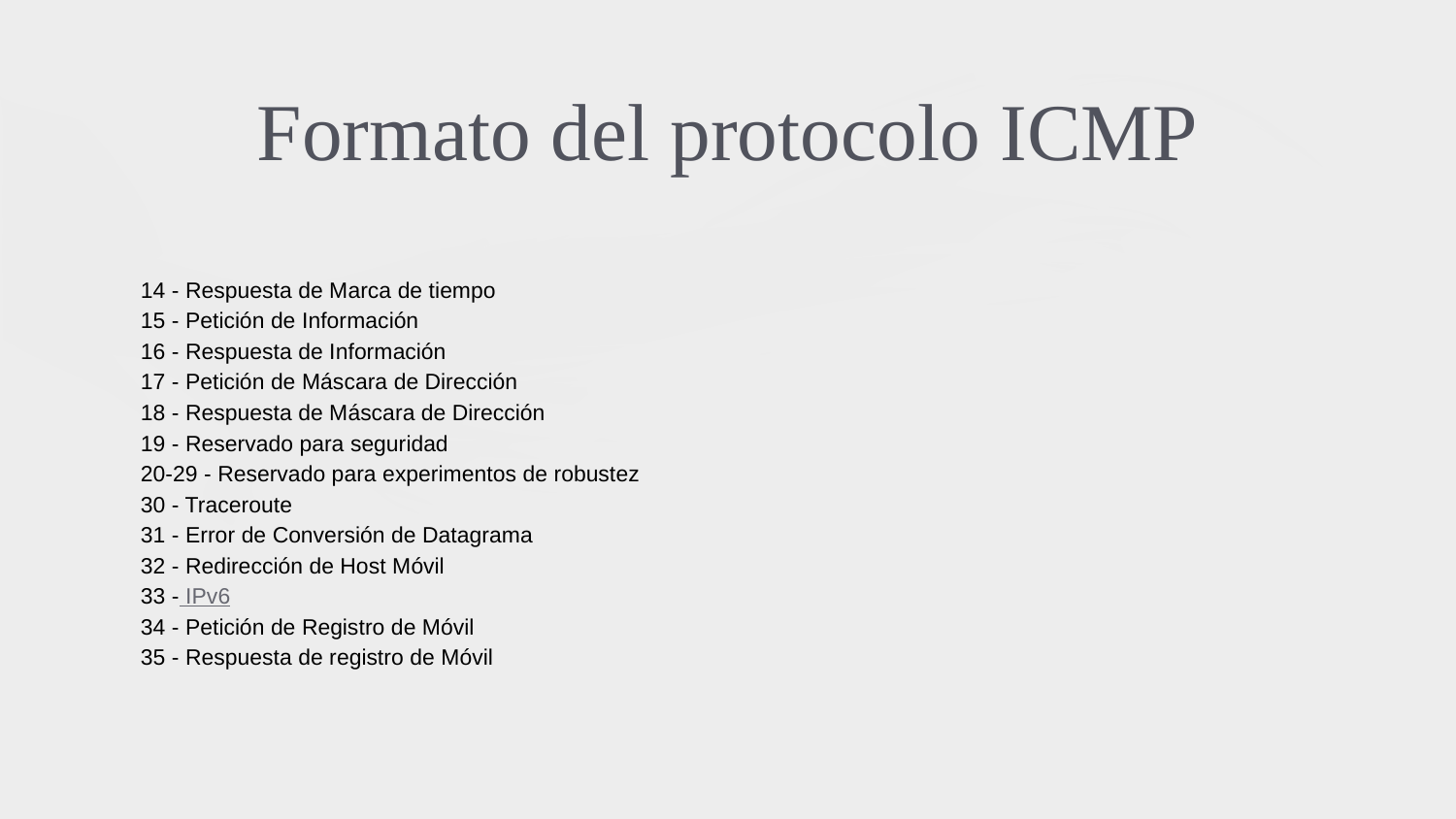

# Formato del protocolo ICMP

14 - Respuesta de Marca de tiempo
15 - Petición de Información
16 - Respuesta de Información
17 - Petición de Máscara de Dirección
18 - Respuesta de Máscara de Dirección
19 - Reservado para seguridad
20-29 - Reservado para experimentos de robustez
30 - Traceroute
31 - Error de Conversión de Datagrama
32 - Redirección de Host Móvil
33 - IPv6
34 - Petición de Registro de Móvil
35 - Respuesta de registro de Móvil